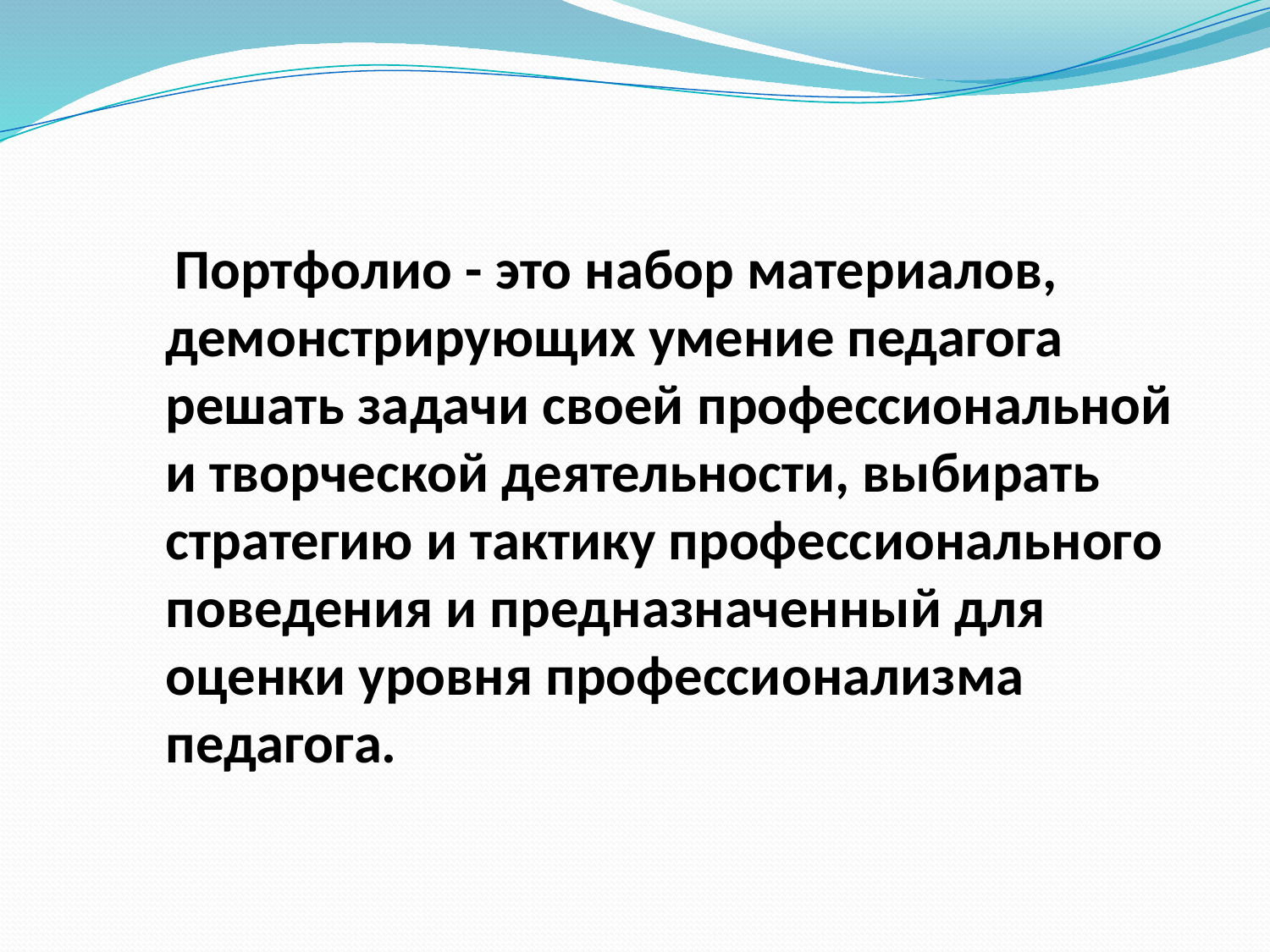

Портфолио - это набор материалов, демонстрирующих умение педагога решать задачи своей профессиональной и творческой деятельности, выбирать стратегию и тактику профессионального поведения и предназначенный для оценки уровня профессионализма педагога.